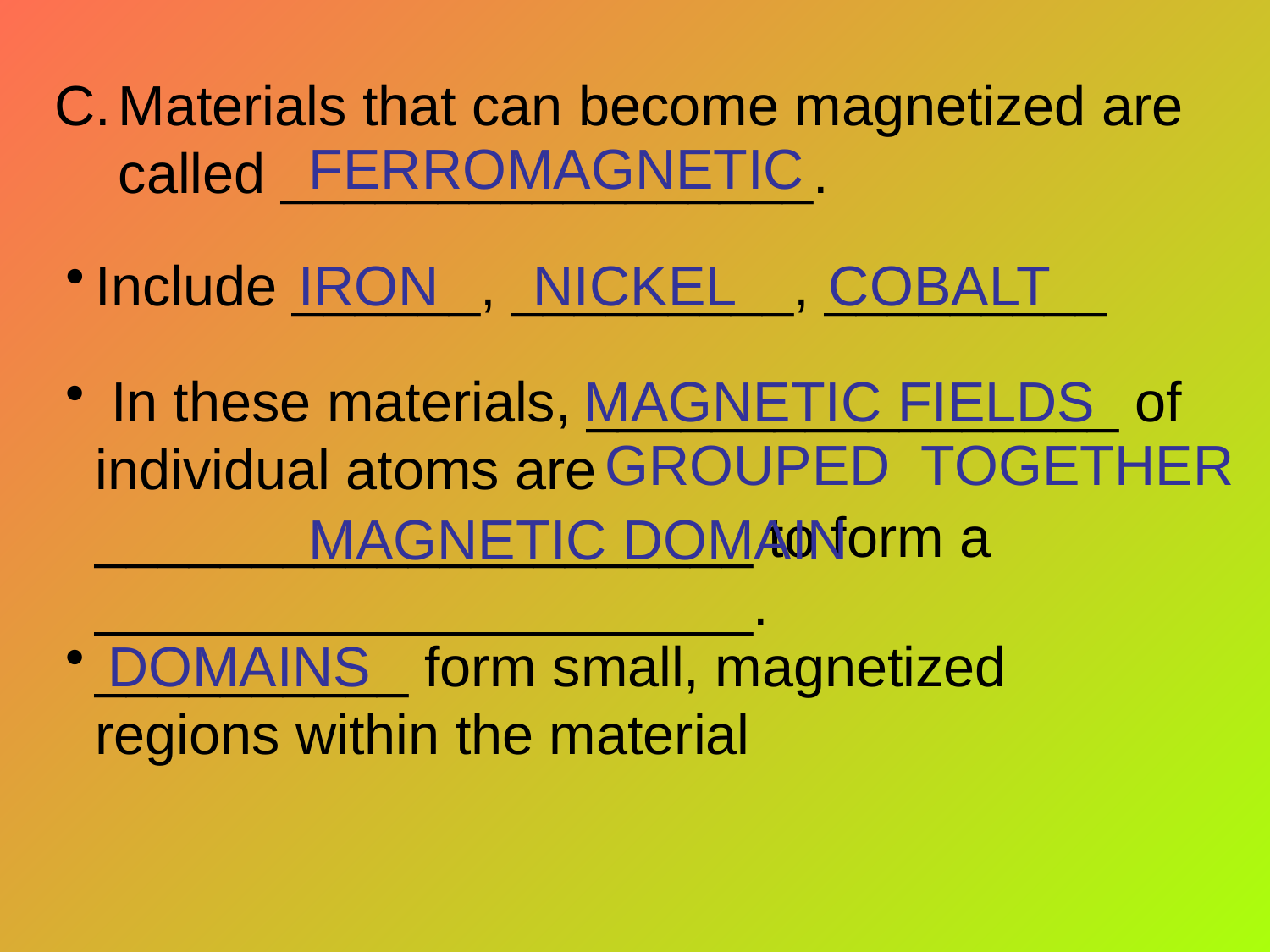

Materials that can become magnetized are called _________________.

FERROMAGNETIC
Include ______, _________, _________
IRON      NICKEL      COBALT
 In these materials, _________________ of individual atoms are _____________________ to form a _____________________.
MAGNETIC FIELDS
GROUPED  TOGETHER
MAGNETIC DOMAIN
__________ form small, magnetized regions within the material
DOMAINS